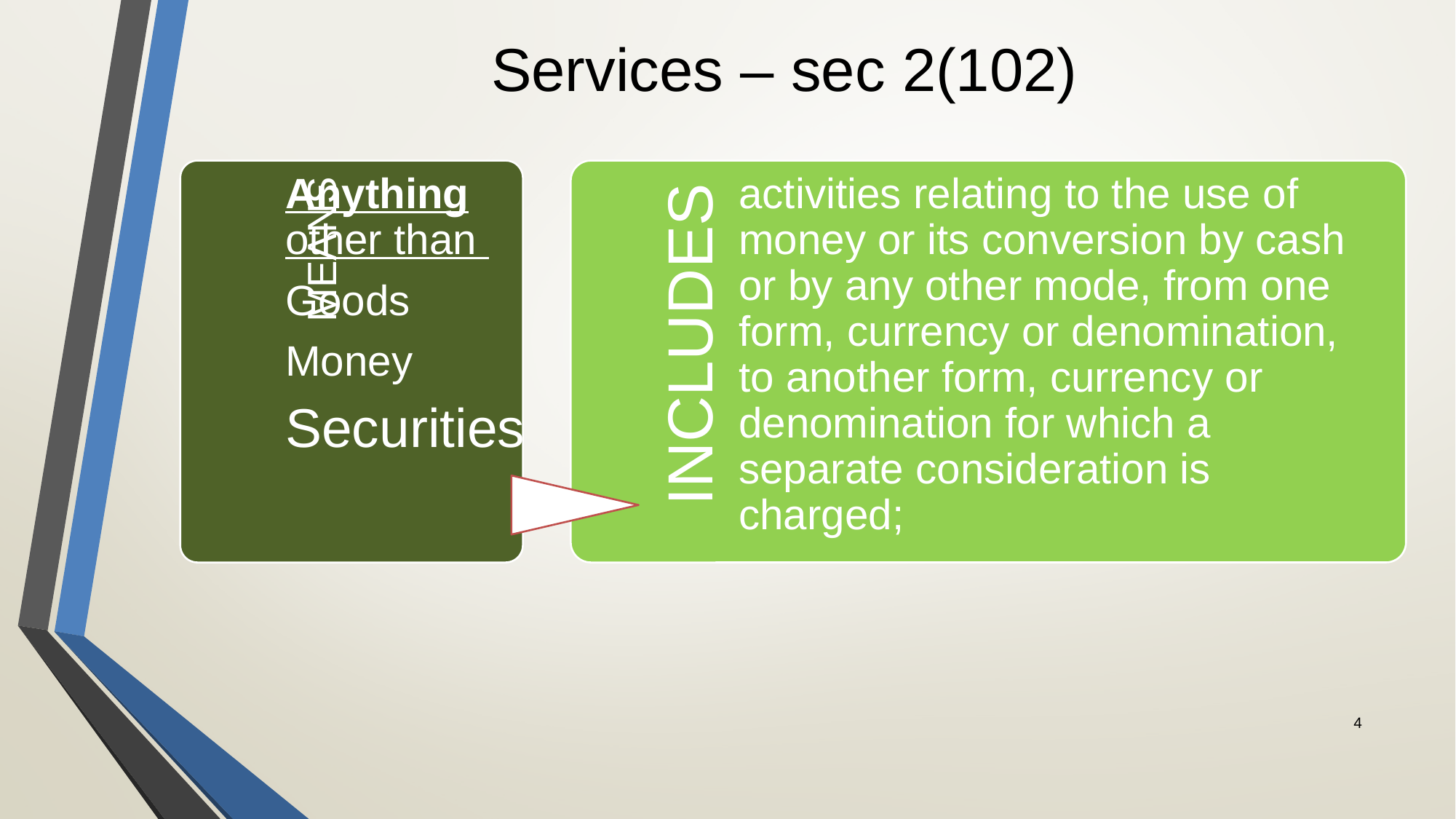

# Services – sec 2(102)
MEANS
Anything other than
Goods
Money
Securities
INCLUDES
activities relating to the use of money or its conversion by cash or by any other mode, from one form, currency or denomination, to another form, currency or denomination for which a separate consideration is charged;

4